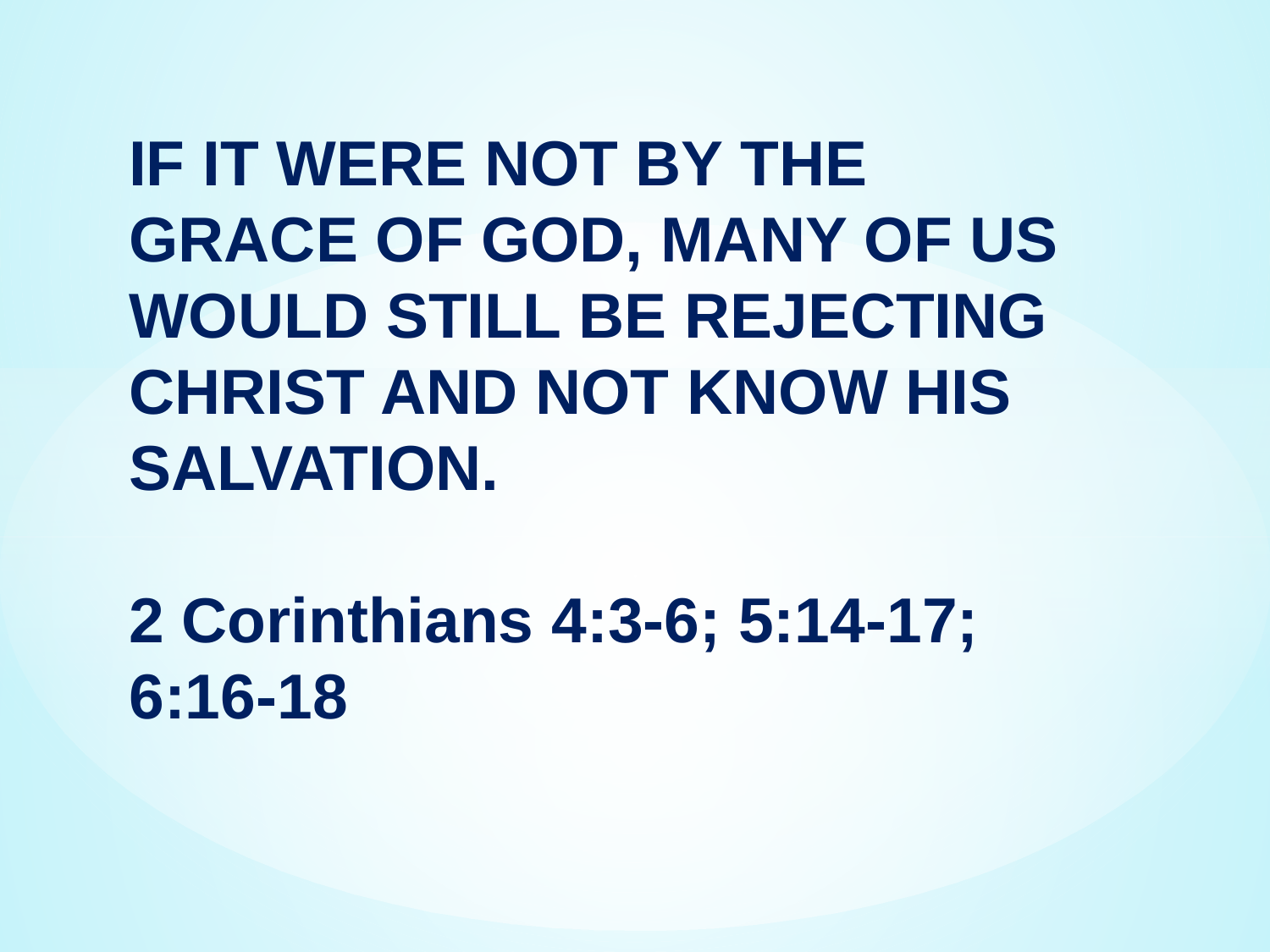

IF IT WERE NOT BY THE GRACE OF GOD, MANY OF US WOULD STILL BE REJECTING CHRIST AND NOT KNOW HIS SALVATION.

2 Corinthians 4:3-6; 5:14-17; 6:16-18